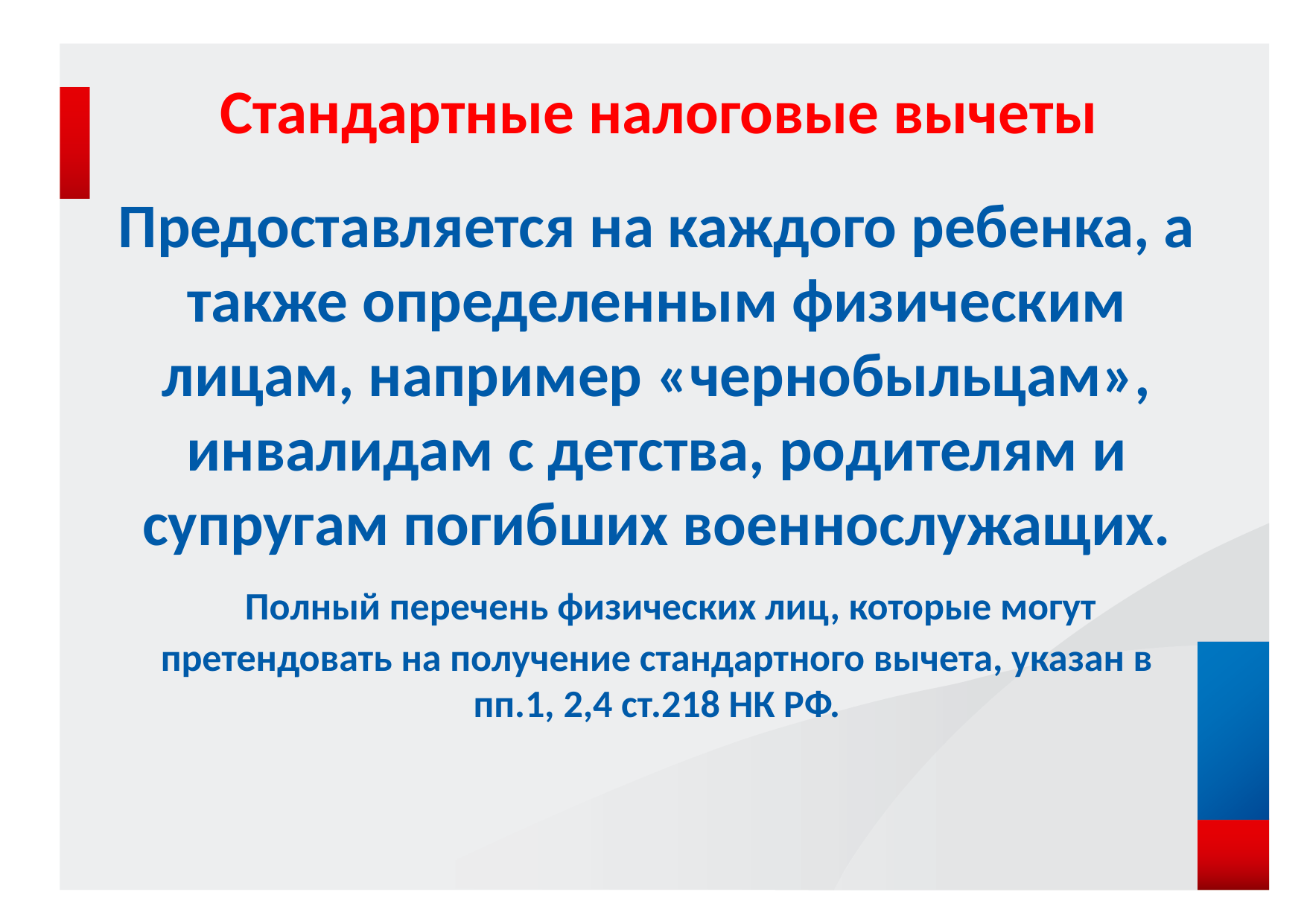

Стандартные налоговые вычеты
Предоставляется на каждого ребенка, а также определенным физическим лицам, например «чернобыльцам», инвалидам с детства, родителям и супругам погибших военнослужащих.
  Полный перечень физических лиц, которые могут претендовать на получение стандартного вычета, указан в пп.1, 2,4 ст.218 НК РФ.